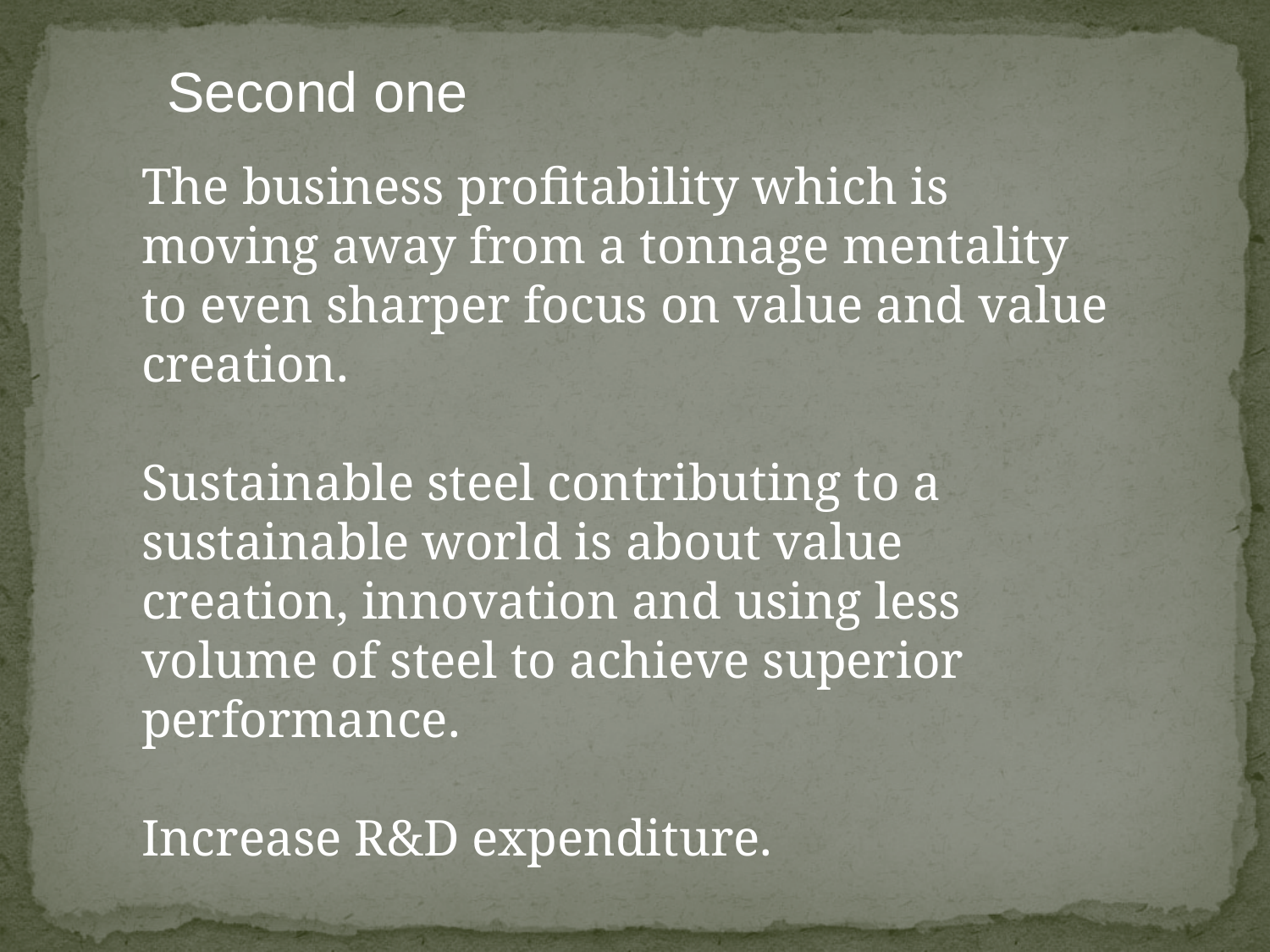

Second one
The business profitability which is moving away from a tonnage mentality to even sharper focus on value and value creation.

Sustainable steel contributing to a sustainable world is about value creation, innovation and using less volume of steel to achieve superior performance.

Increase R&D expenditure.